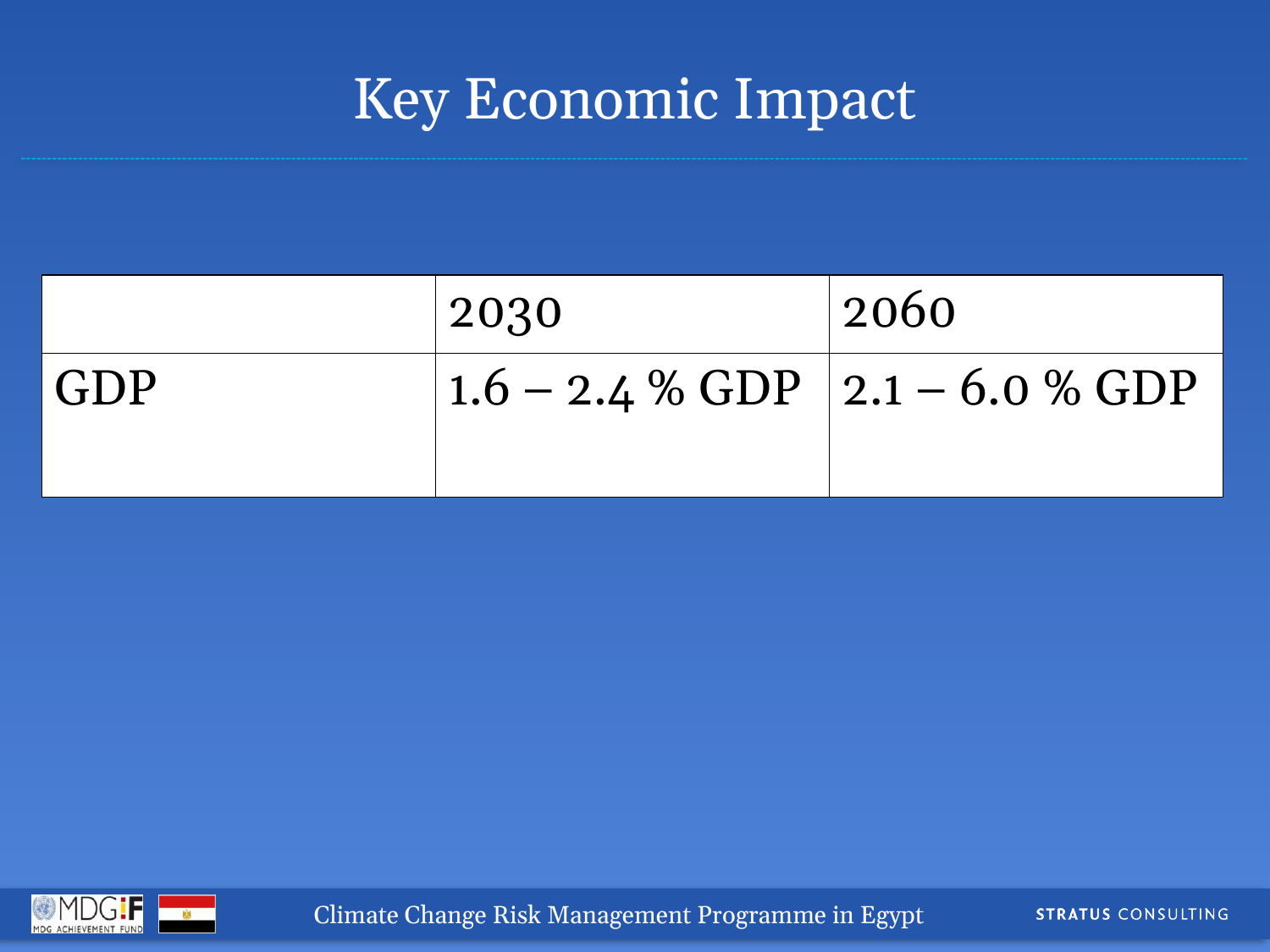

# Key Economic Impact
|  | 2030 | 2060 |
| --- | --- | --- |
| GDP | 1.6 – 2.4 % GDP | 2.1 – 6.0 % GDP |